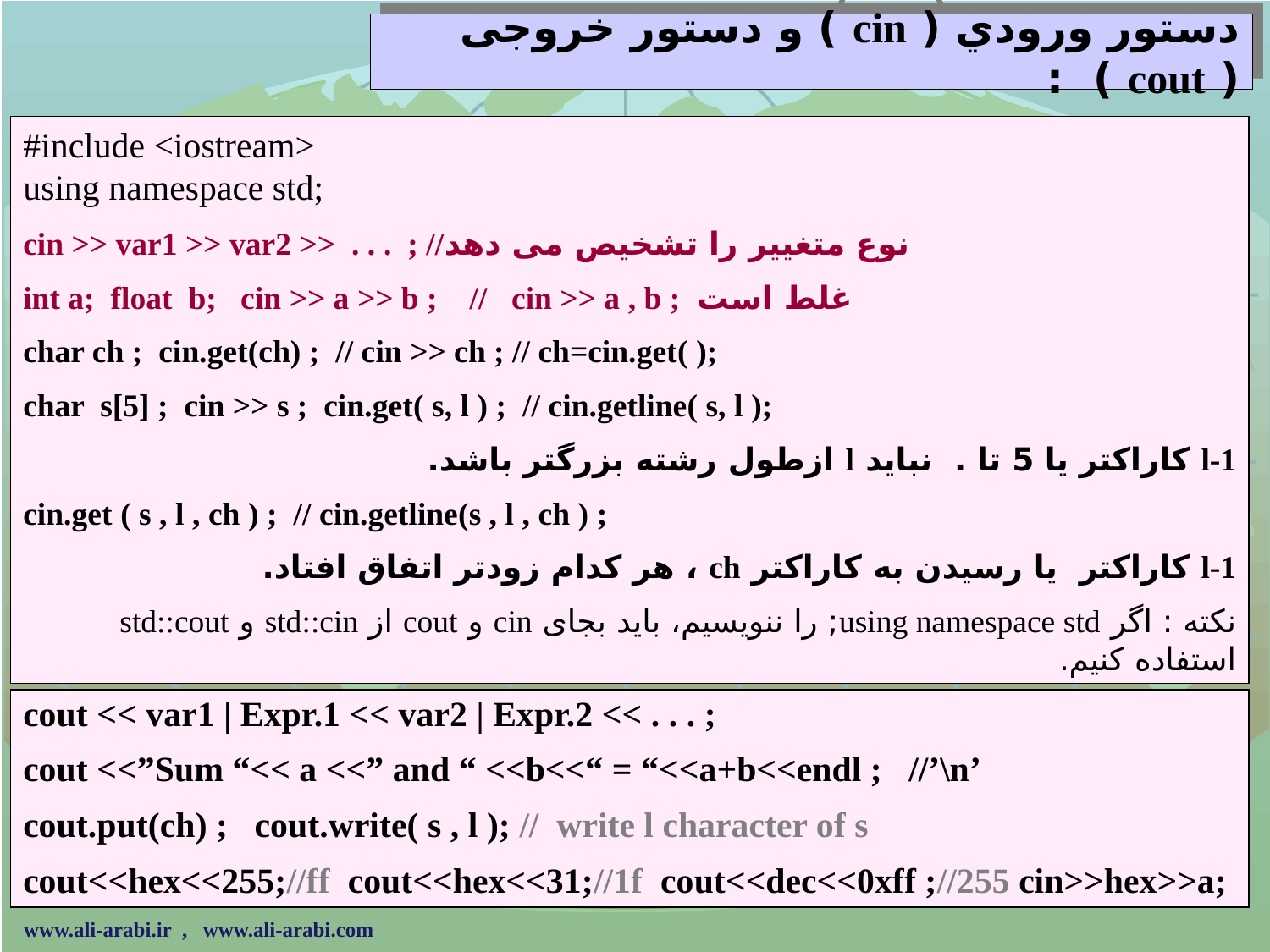

# دستور ورودي ( cin ) و دستور خروجی ( cout )  :
#include <iostream>
using namespace std;
cin >> var1 >> var2 >>  . . .  ; //نوع متغییر را تشخیص می دهد
int a;  float  b;   cin >> a >> b ;    //   cin >> a , b ;  غلط است
char ch ;  cin.get(ch) ;  // cin >> ch ; // ch=cin.get( );
char  s[5] ;  cin >> s ;  cin.get( s, l ) ;  // cin.getline( s, l );
l-1 کاراکتر یا 5 تا .  نباید l ازطول رشته بزرگتر باشد.
cin.get ( s , l , ch ) ;  // cin.getline(s , l , ch ) ;
l-1 کاراکتر  یا رسیدن به کاراکتر ch ، هر کدام زودتر اتفاق افتاد.
نکته : اگر using namespace std; را ننویسیم، باید بجای cin و cout از std::cin و std::cout استفاده کنیم.
cout << var1 | Expr.1 << var2 | Expr.2 << . . . ;
cout <<”Sum “<< a <<” and “ <<b<<“ = “<<a+b<<endl ;   //’\n’
cout.put(ch) ;   cout.write( s , l ); //  write l character of s
cout<<hex<<255;//ff  cout<<hex<<31;//1f  cout<<dec<<0xff ;//255 cin>>hex>>a;